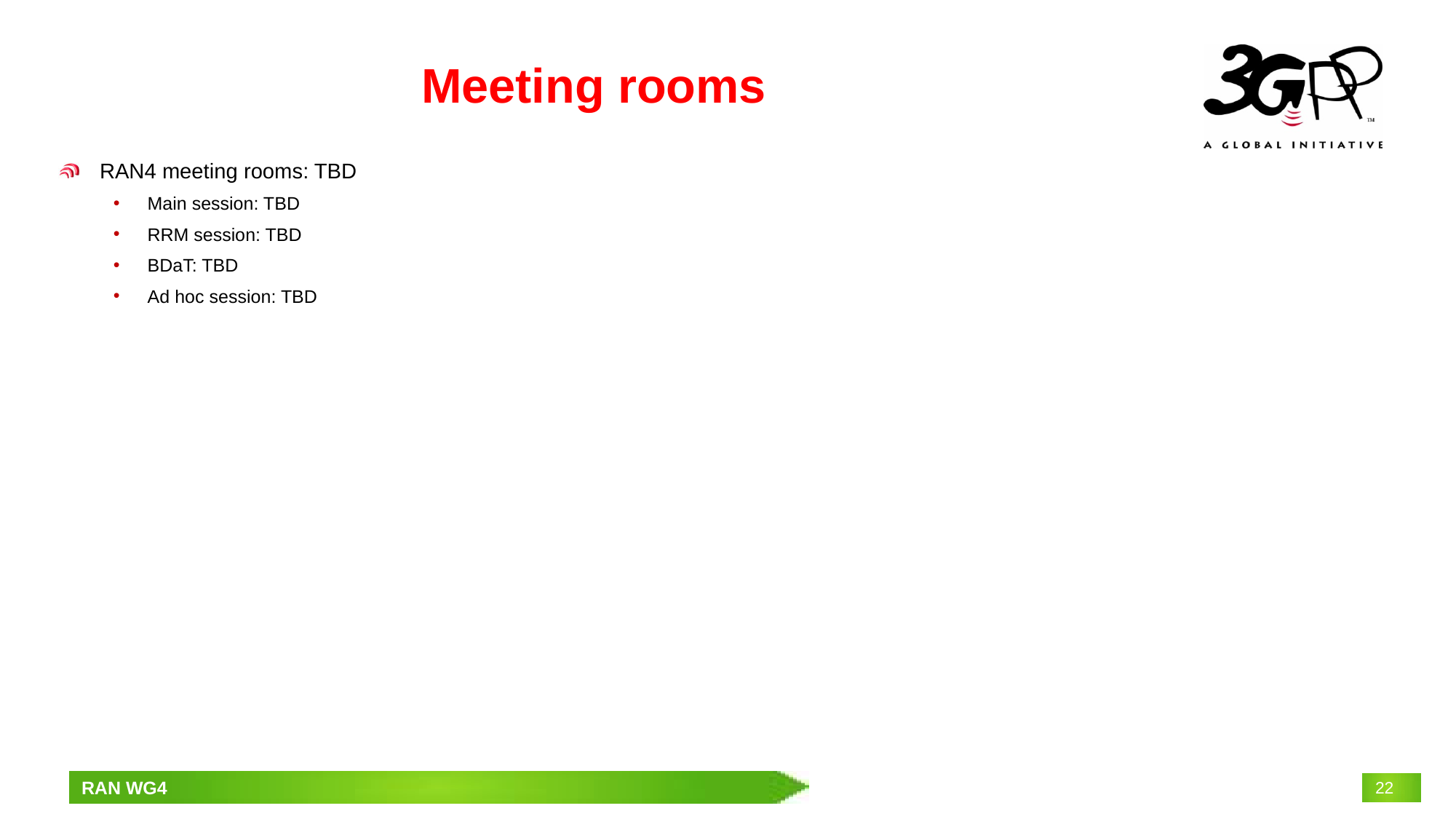

# Meeting rooms
RAN4 meeting rooms: TBD
Main session: TBD
RRM session: TBD
BDaT: TBD
Ad hoc session: TBD